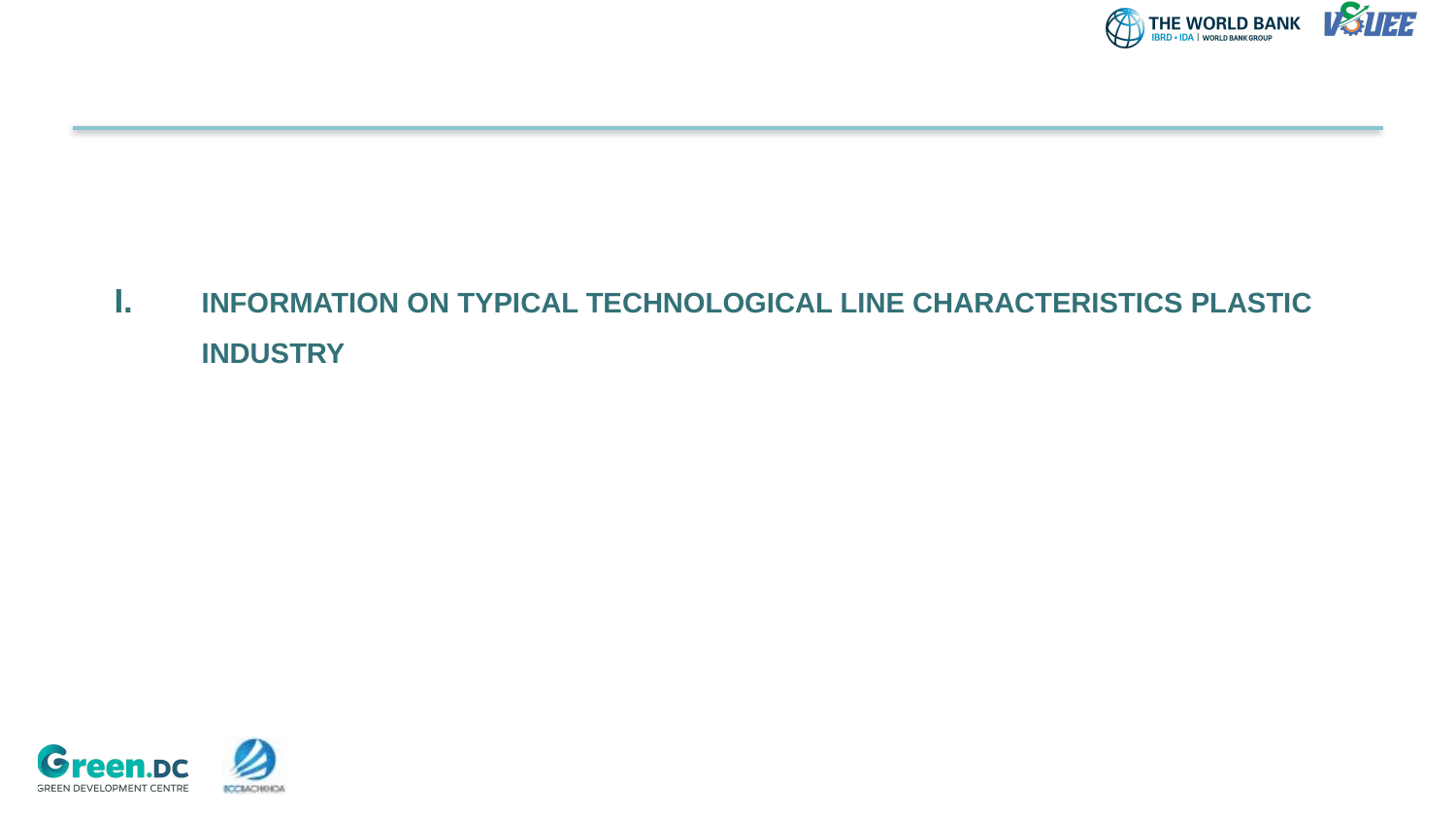

INFORMATION ON TYPICAL TECHNOLOGICAL LINE CHARACTERISTICS PLASTIC INDUSTRY